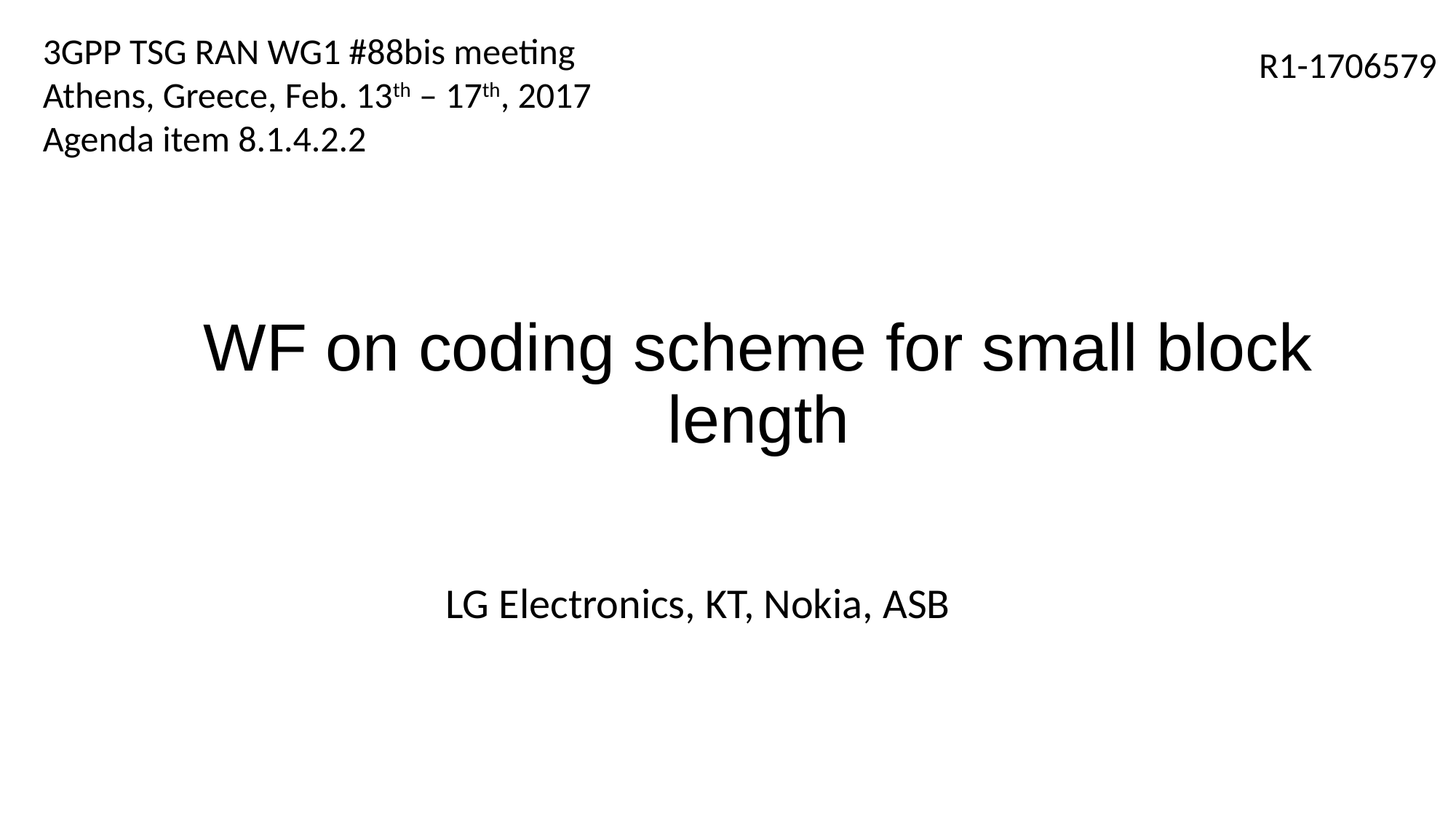

3GPP TSG RAN WG1 #88bis meeting
Athens, Greece, Feb. 13th – 17th, 2017
Agenda item 8.1.4.2.2
R1-1706579
# WF on coding scheme for small block length
LG Electronics, KT, Nokia, ASB